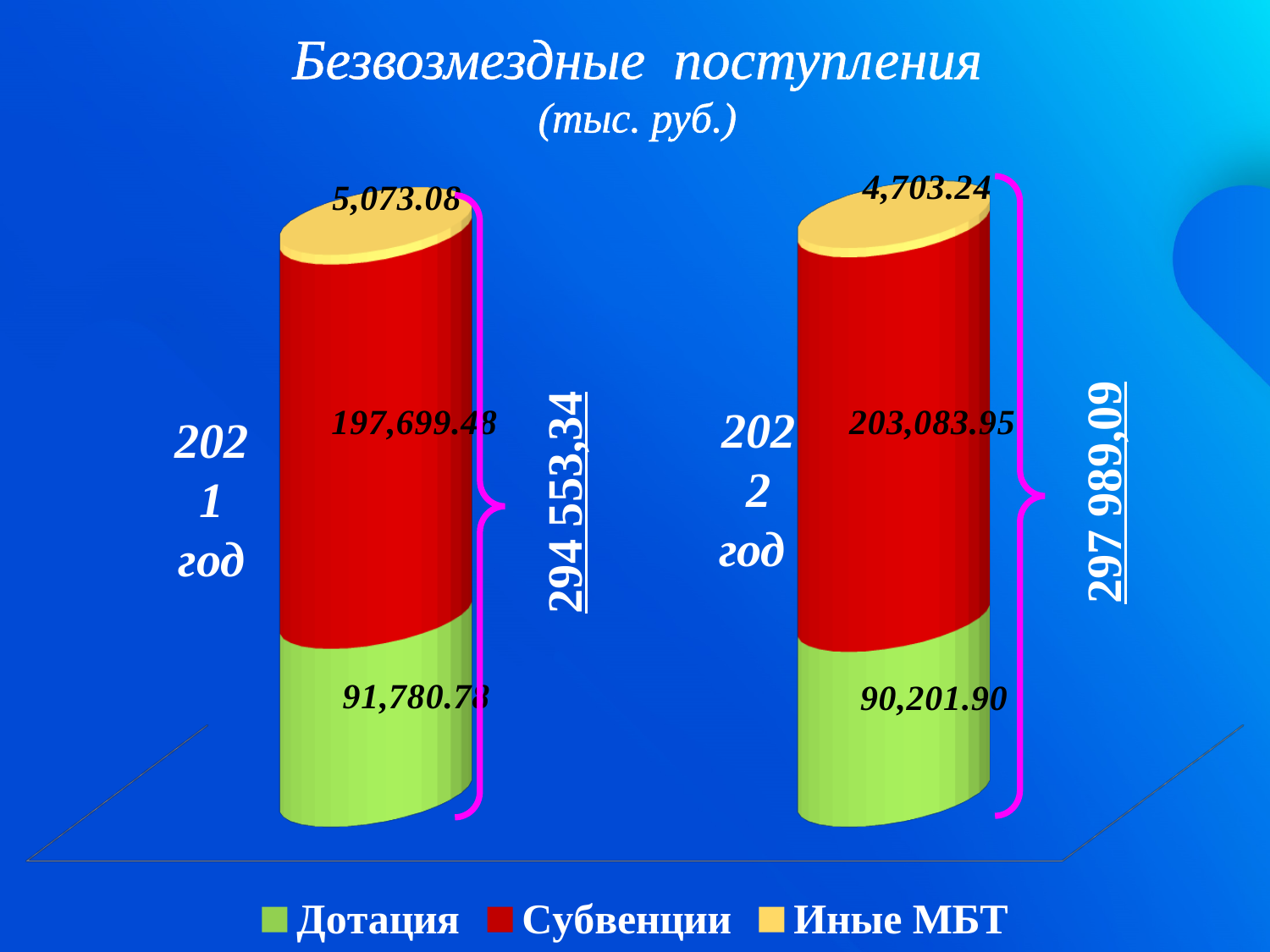

Безвозмездные  поступления
(тыс. руб.)

[unsupported chart]

2021 год
2022 год
297 989,09
294 553,34